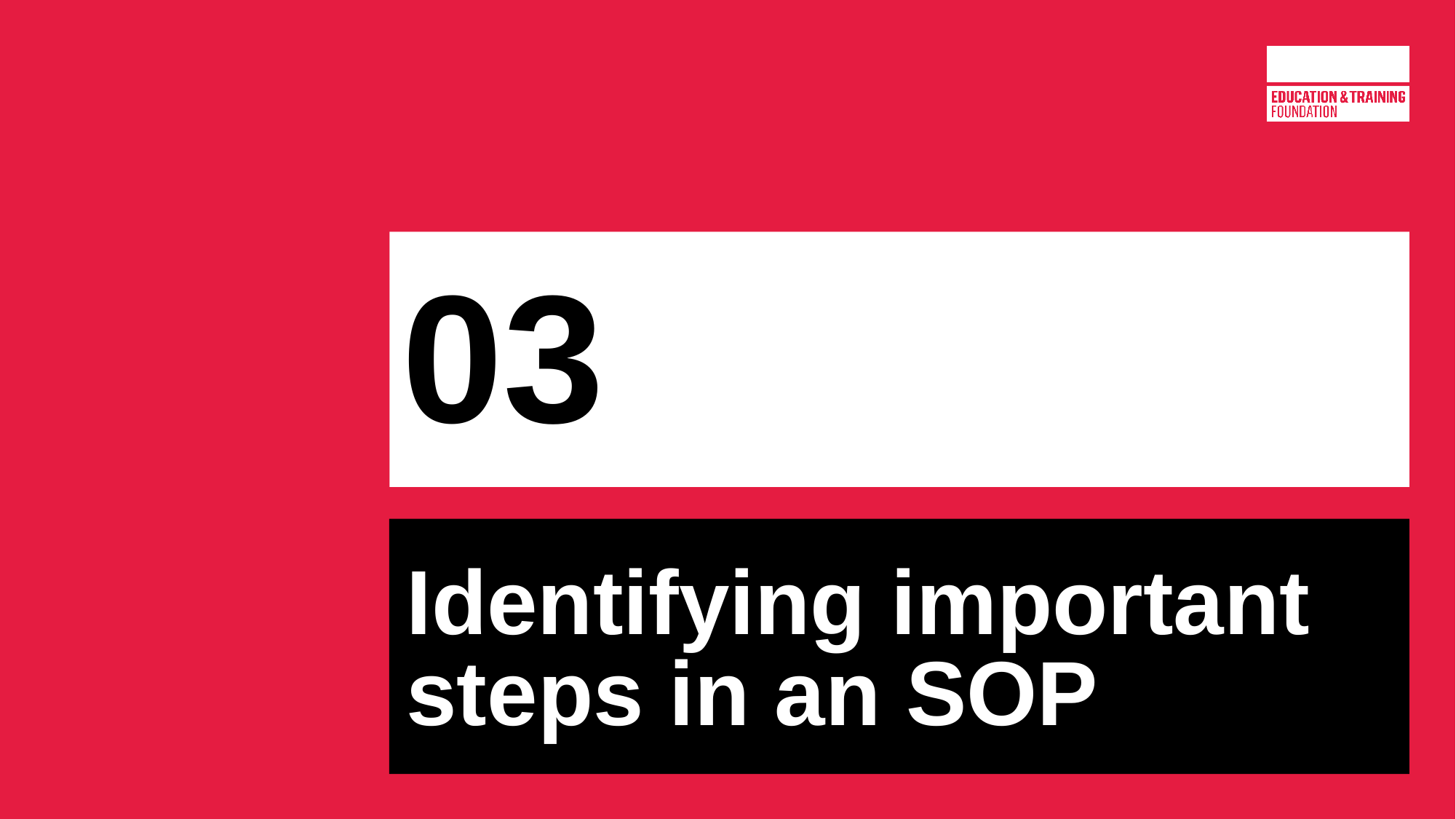

# 03
Identifying important steps in an SOP